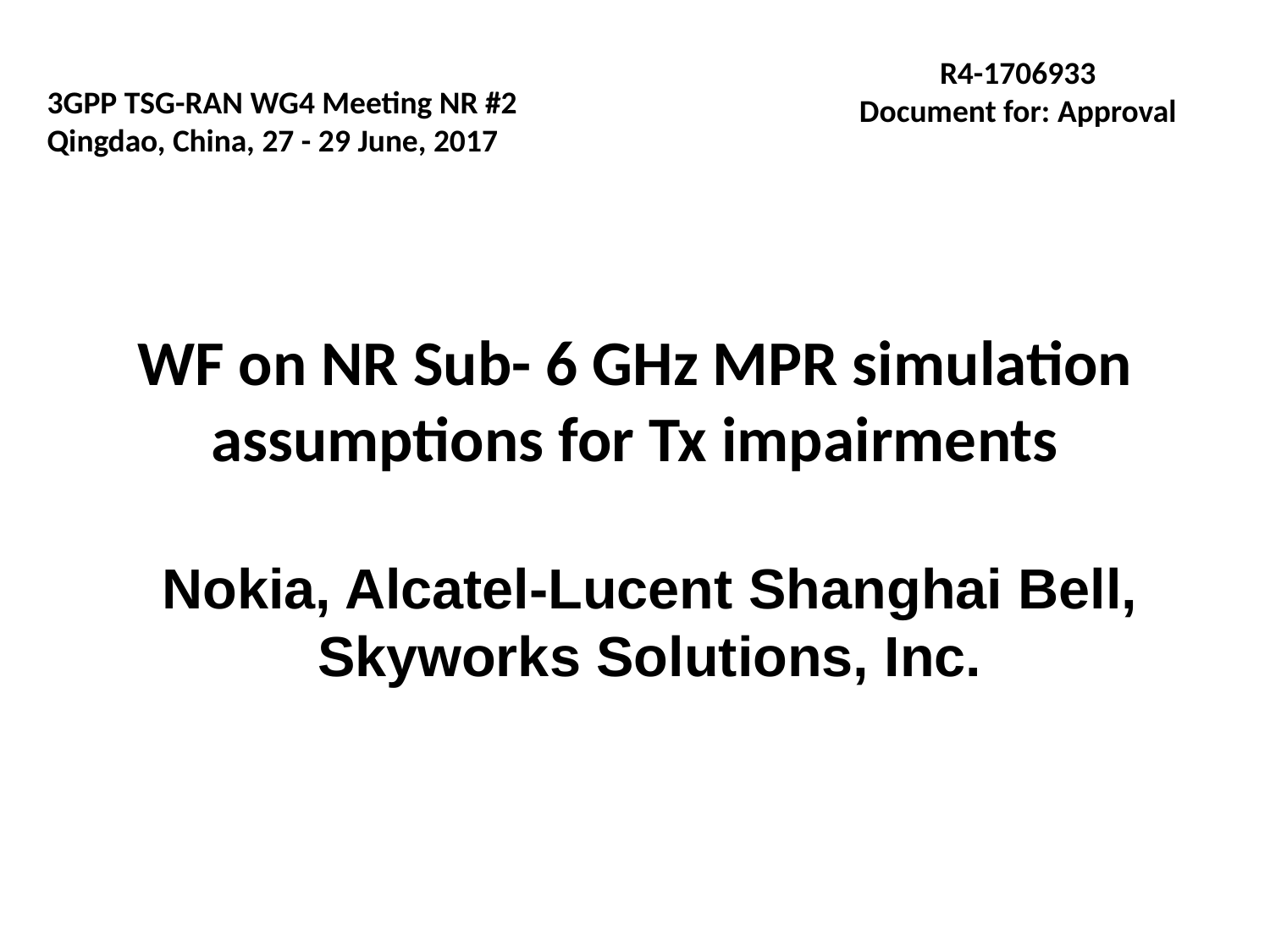

R4-1706933
Document for: Approval
3GPP TSG-RAN WG4 Meeting NR #2
Qingdao, China, 27 - 29 June, 2017
# WF on NR Sub- 6 GHz MPR simulation assumptions for Tx impairments
Nokia, Alcatel-Lucent Shanghai Bell, Skyworks Solutions, Inc.